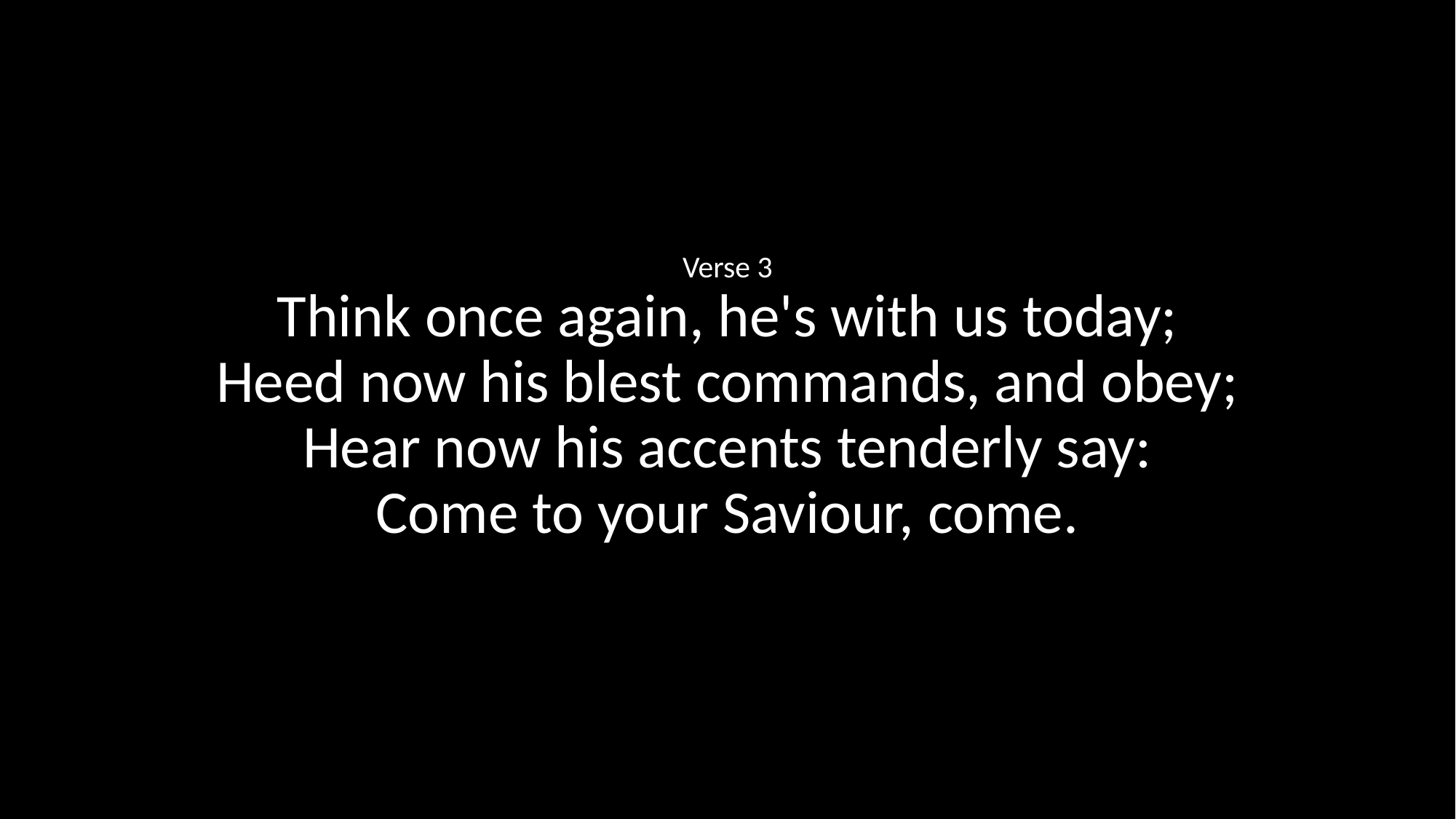

Verse 3
Think once again, he's with us today;
Heed now his blest commands, and obey;
Hear now his accents tenderly say:
Come to your Saviour, come.